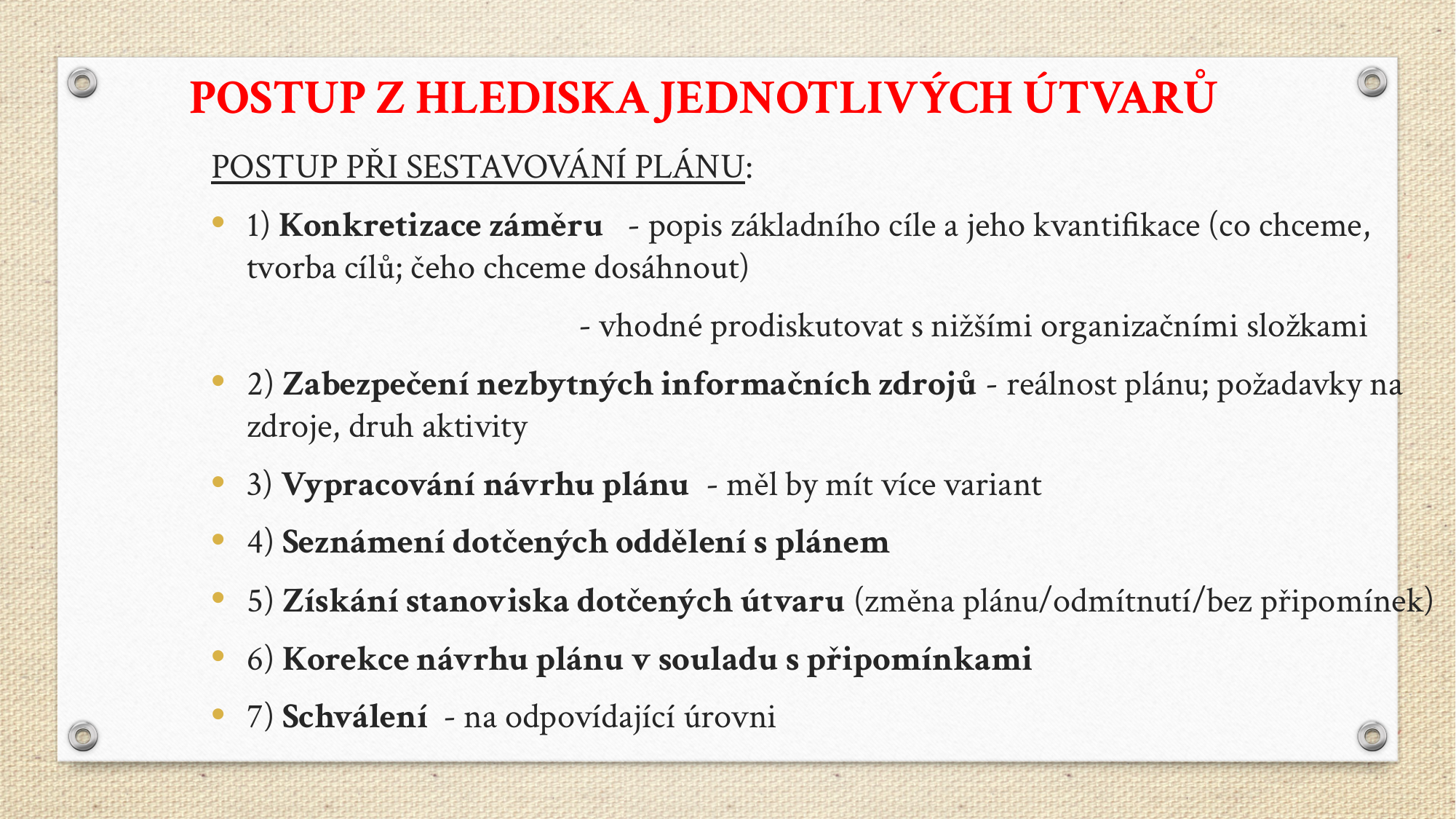

POSTUP Z HLEDISKA JEDNOTLIVÝCH ÚTVARŮ
POSTUP PŘI SESTAVOVÁNÍ PLÁNU:
1) Konkretizace záměru   - popis základního cíle a jeho kvantifikace (co chceme, tvorba cílů; čeho chceme dosáhnout)
                                               - vhodné prodiskutovat s nižšími organizačními složkami
2) Zabezpečení nezbytných informačních zdrojů - reálnost plánu; požadavky na zdroje, druh aktivity
3) Vypracování návrhu plánu  - měl by mít více variant
4) Seznámení dotčených oddělení s plánem
5) Získání stanoviska dotčených útvaru (změna plánu/odmítnutí/bez připomínek)
6) Korekce návrhu plánu v souladu s připomínkami
7) Schválení  - na odpovídající úrovni